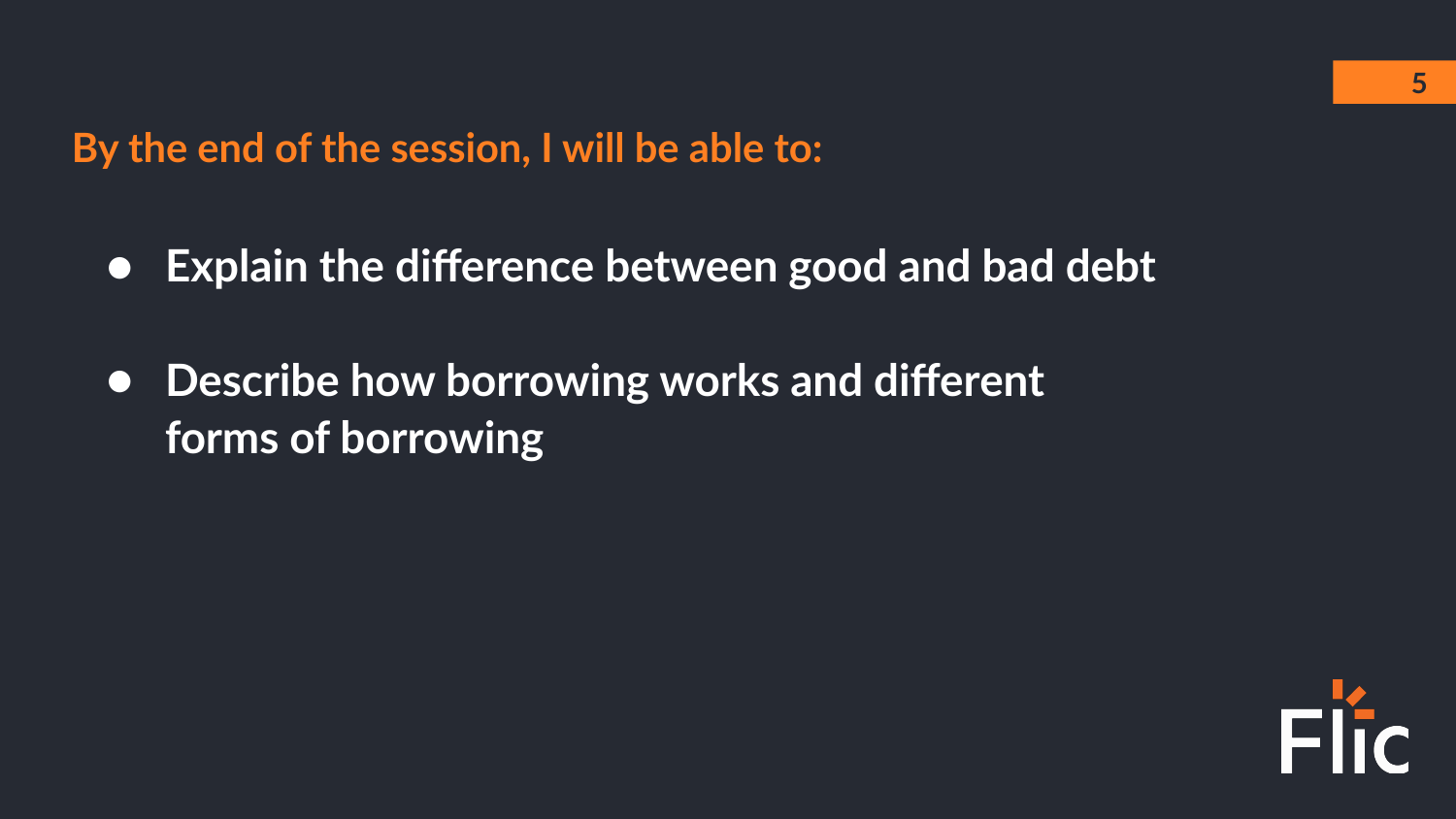

5
By the end of the session, I will be able to:

Explain the difference between good and bad debt

Describe how borrowing works and different forms of borrowing